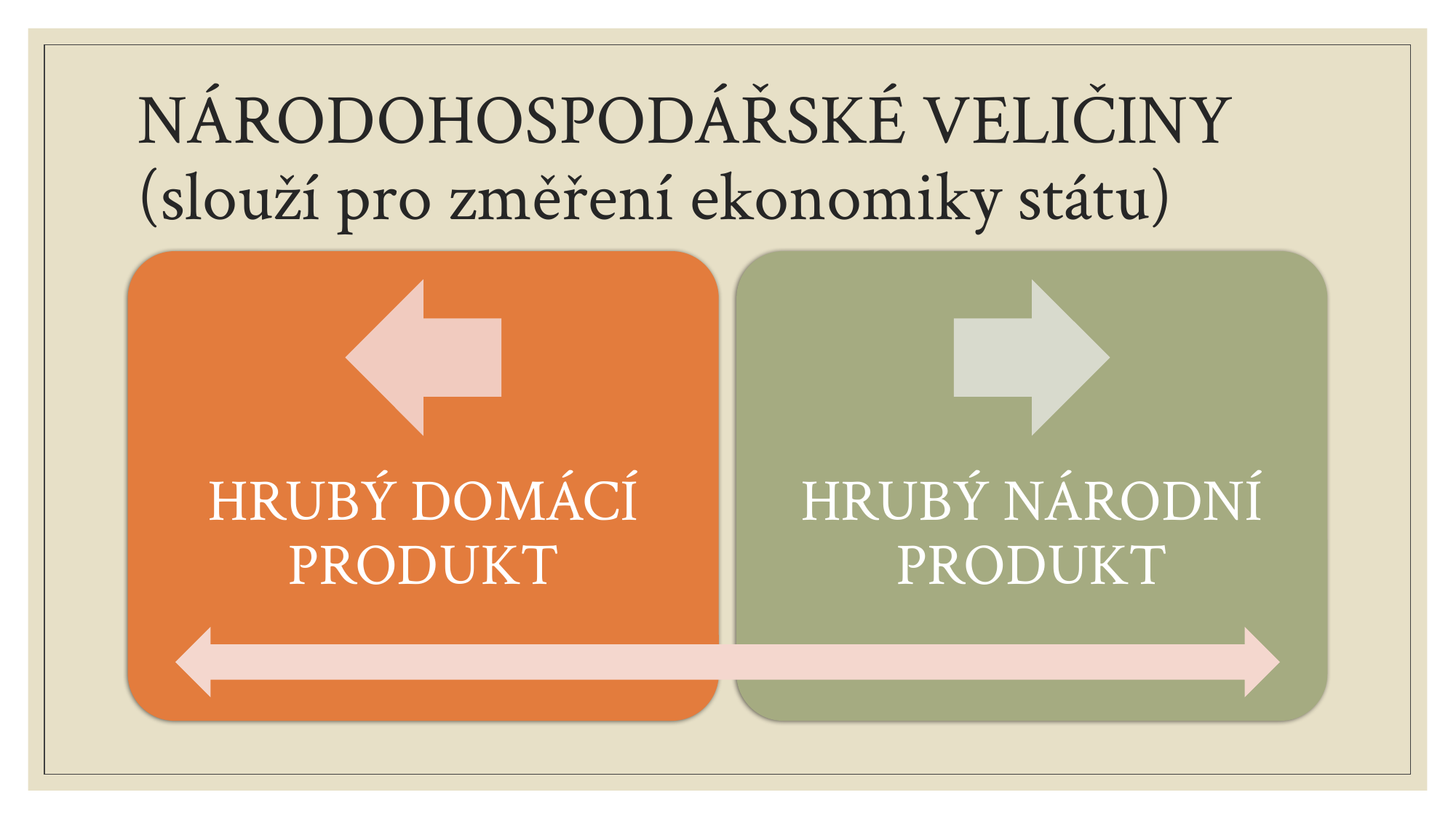

# NÁRODOHOSPODÁŘSKÉ VELIČINY (slouží pro změření ekonomiky státu)
HRUBÝ DOMÁCÍ PRODUKT
HRUBÝ NÁRODNÍ PRODUKT